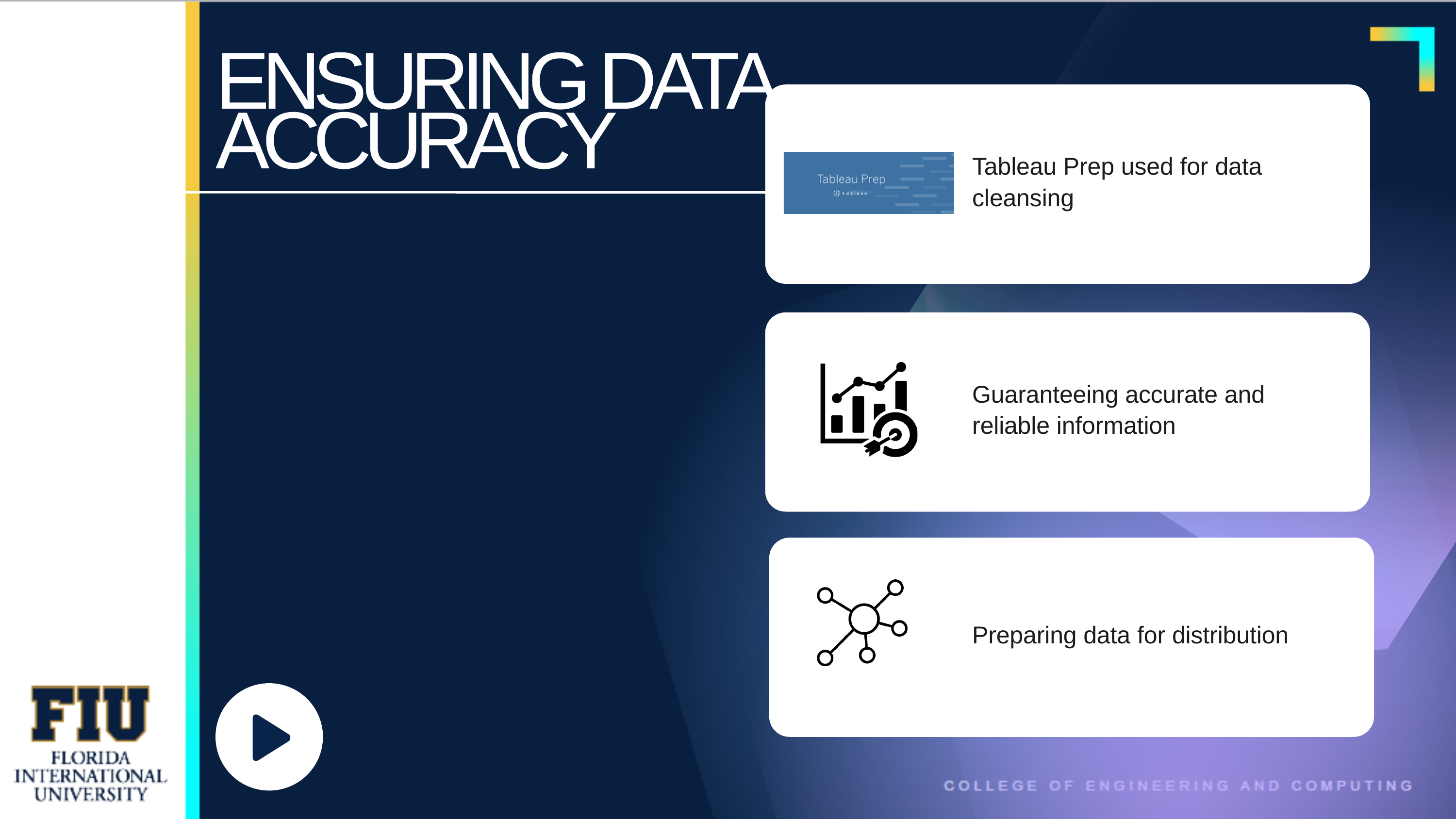

ENSURING DATA ACCURACY

Tableau Prep used for data cleansing

Guaranteeing accurate and reliable information

Preparing data for distribution